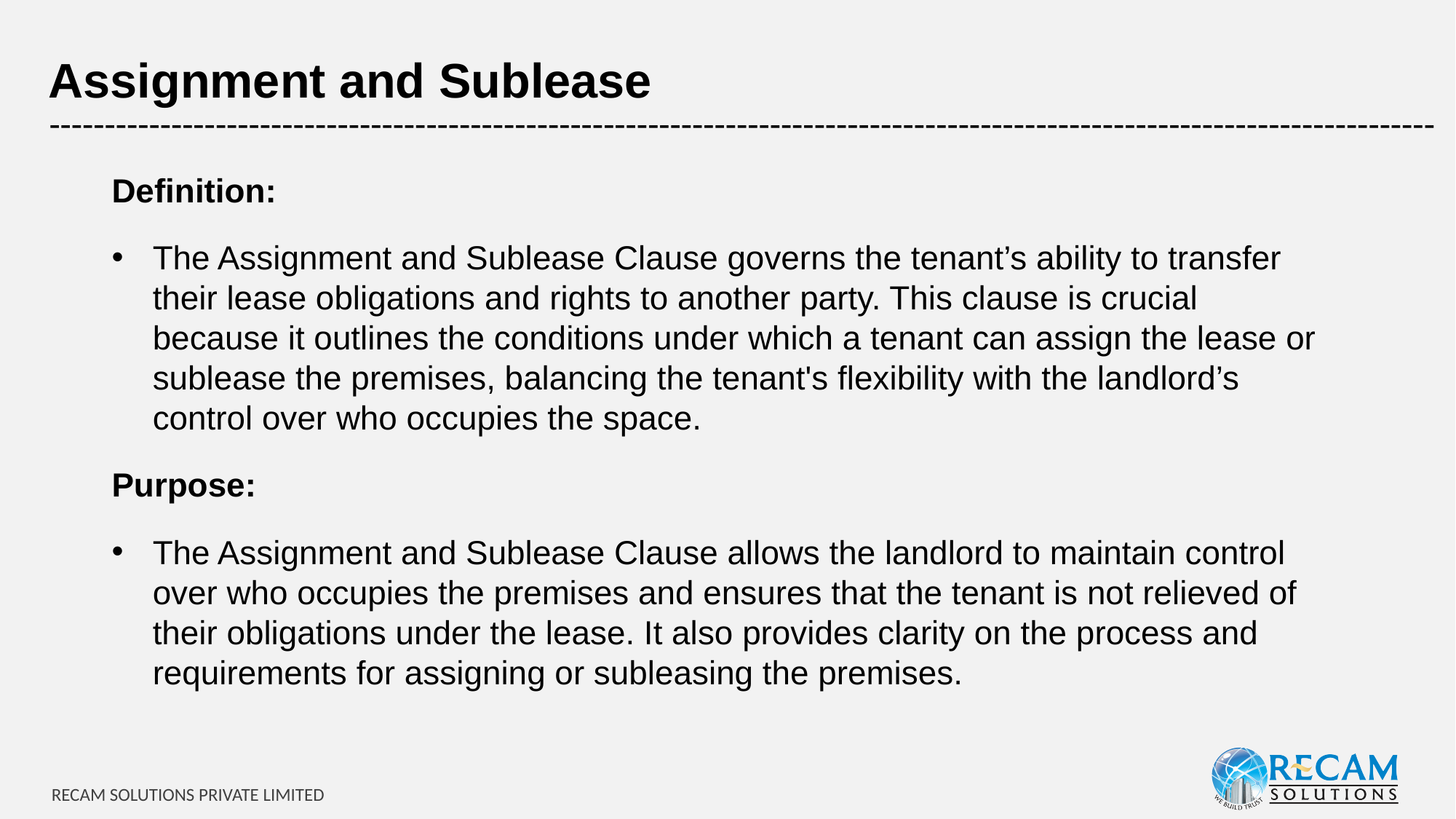

Assignment and Sublease
-----------------------------------------------------------------------------------------------------------------------------
Definition:
The Assignment and Sublease Clause governs the tenant’s ability to transfer their lease obligations and rights to another party. This clause is crucial because it outlines the conditions under which a tenant can assign the lease or sublease the premises, balancing the tenant's flexibility with the landlord’s control over who occupies the space.
Purpose:
The Assignment and Sublease Clause allows the landlord to maintain control over who occupies the premises and ensures that the tenant is not relieved of their obligations under the lease. It also provides clarity on the process and requirements for assigning or subleasing the premises.
RECAM SOLUTIONS PRIVATE LIMITED